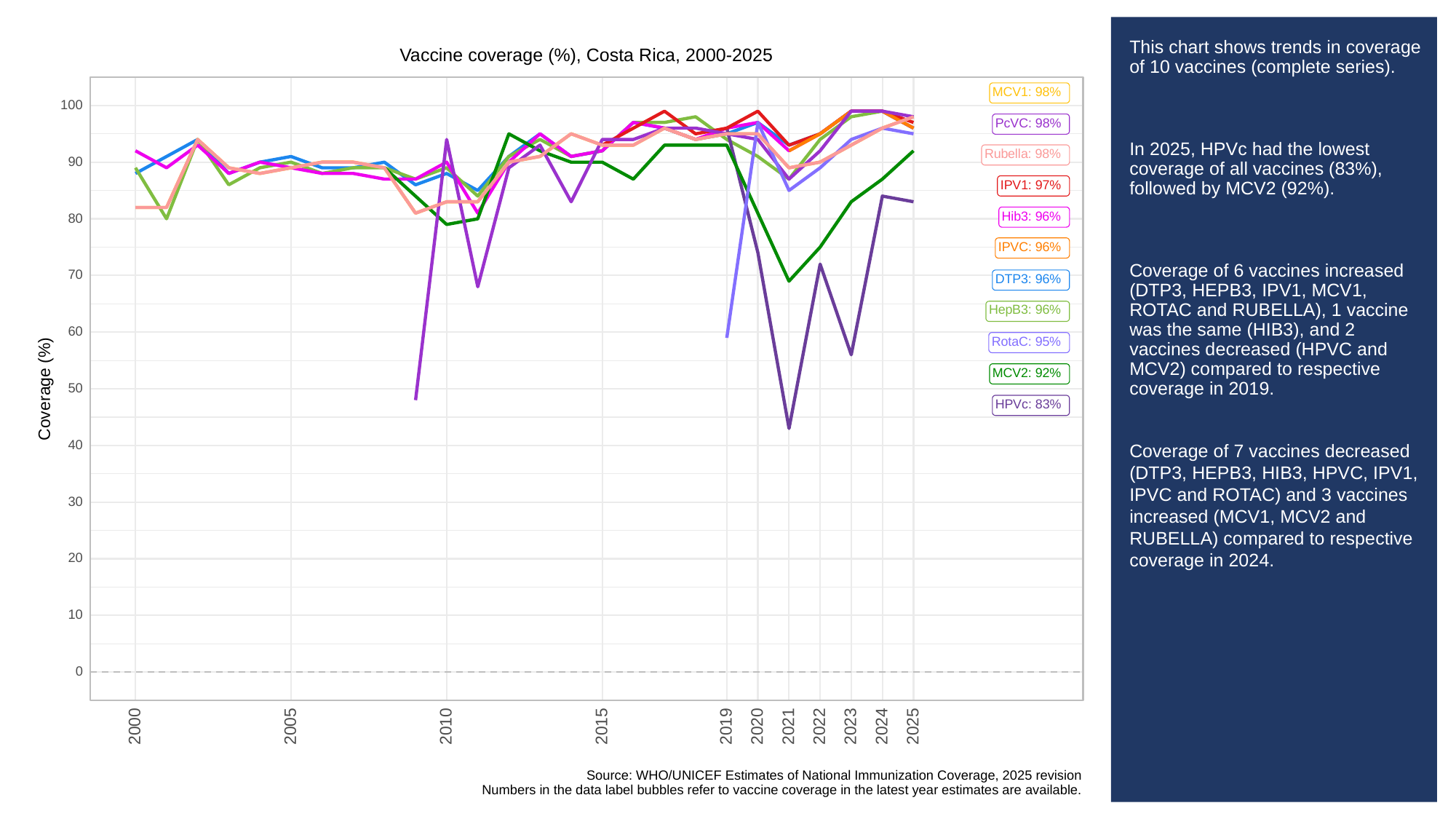

# This chart shows trends in coverage of 10 vaccines (complete series).

In 2025, HPVc had the lowest coverage of all vaccines (83%), followed by MCV2 (92%).

Coverage of 6 vaccines increased (DTP3, HEPB3, IPV1, MCV1, ROTAC and RUBELLA), 1 vaccine was the same (HIB3), and 2 vaccines decreased (HPVC and MCV2) compared to respective coverage in 2019.

Coverage of 7 vaccines decreased (DTP3, HEPB3, HIB3, HPVC, IPV1, IPVC and ROTAC) and 3 vaccines increased (MCV1, MCV2 and RUBELLA) compared to respective coverage in 2024.

Vaccine coverage (%), Costa Rica, 2000-2025

MCV1: 98%

100

PcVC: 98%

Rubella: 98%

90

IPV1: 97%

Hib3: 96%
80

IPVC: 96%

70
DTP3: 96%

HepB3: 96%
60

RotaC: 95%

MCV2: 92%
Coverage (%)
50

HPVc: 83%

40

30

20

10

0

2023
2000
2005
2010
2015
2019
2020
2021
2022
2024
2025
Source: WHO/UNICEF Estimates of National Immunization Coverage, 2025 revision
Numbers in the data label bubbles refer to vaccine coverage in the latest year estimates are available.